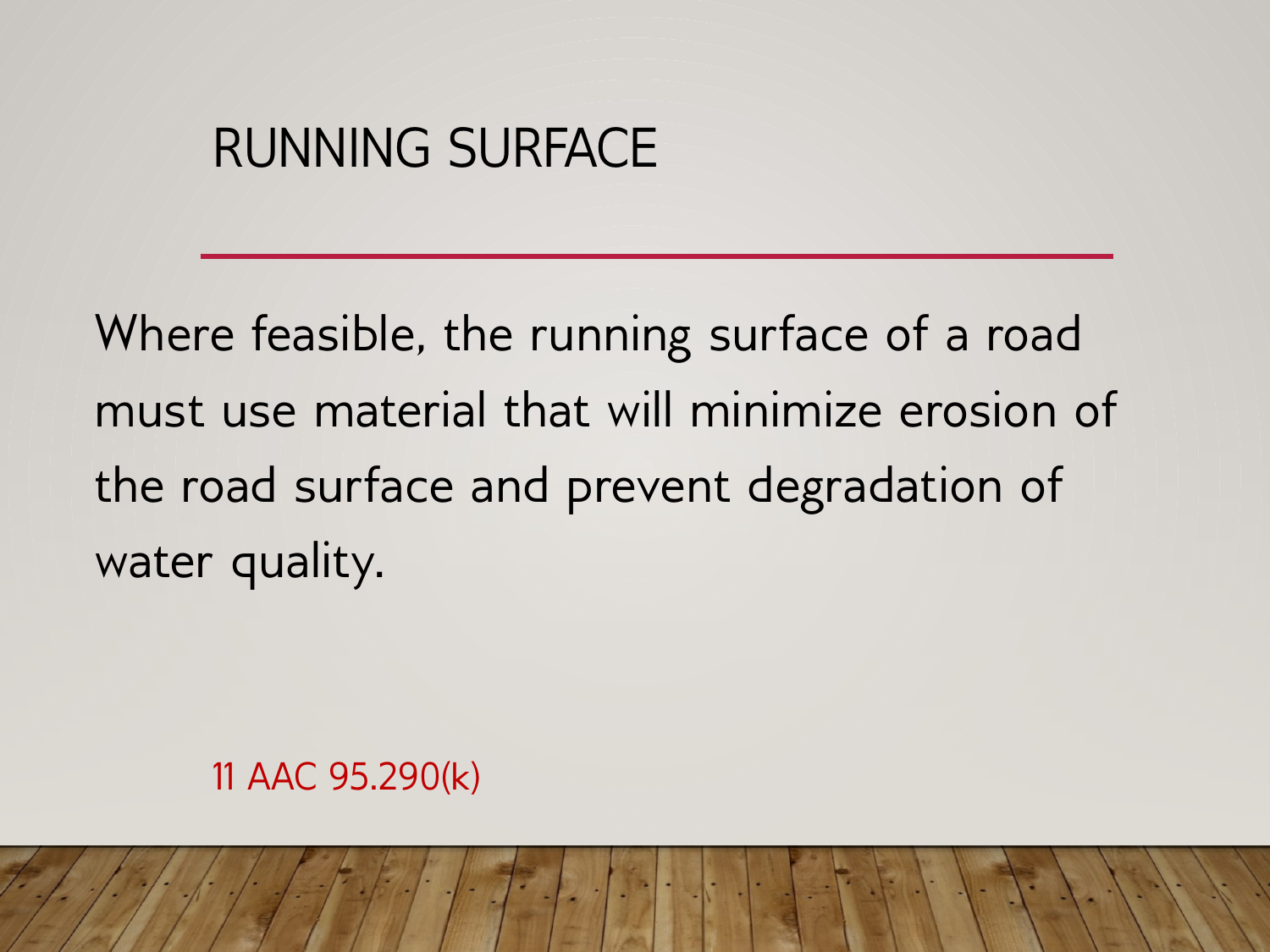

# Running surface
Where feasible, the running surface of a road must use material that will minimize erosion of the road surface and prevent degradation of water quality.

								11 AAC 95.290(k)